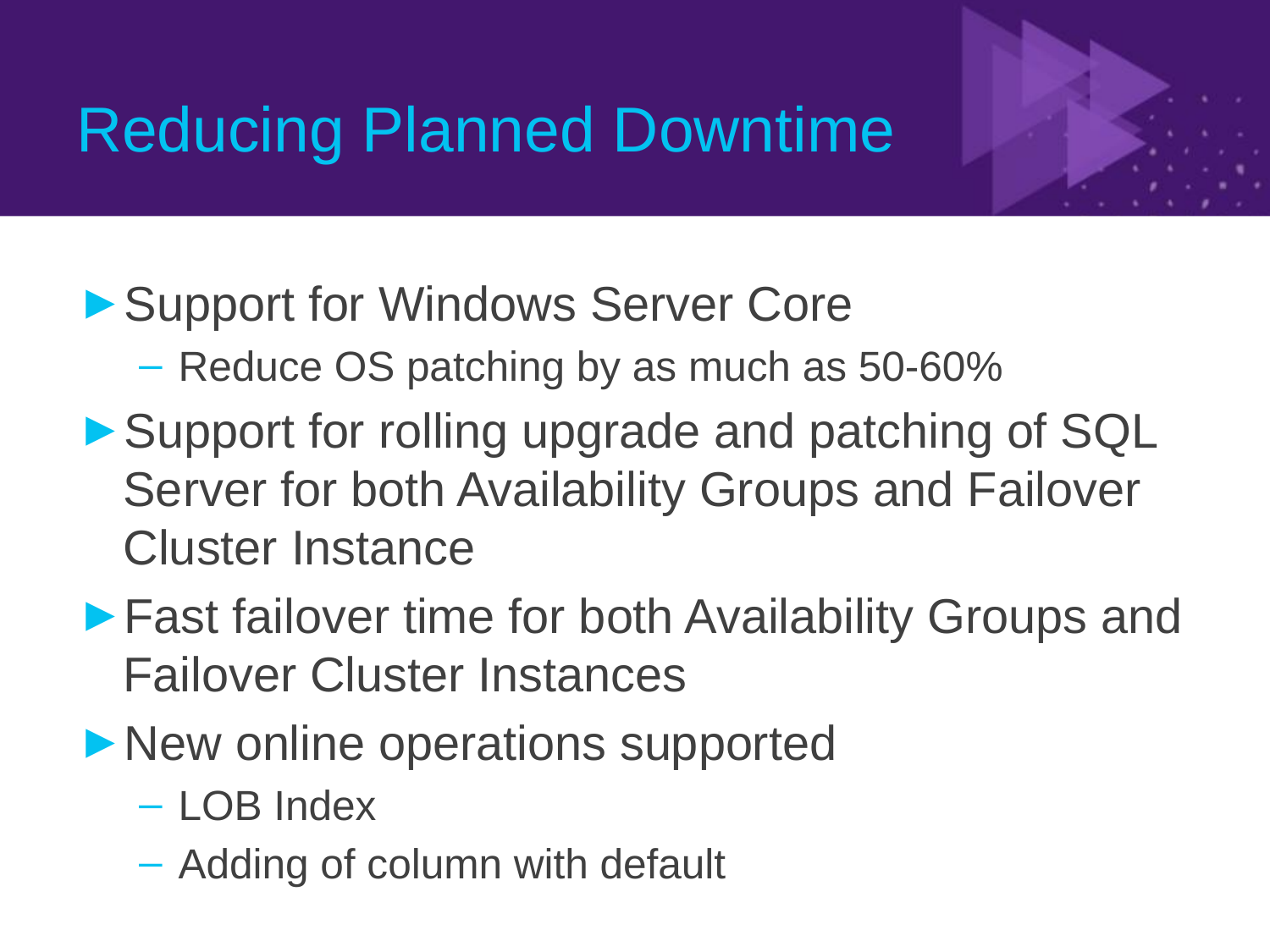

# Reducing Planned Downtime
Support for Windows Server Core
Reduce OS patching by as much as 50-60%
Support for rolling upgrade and patching of SQL Server for both Availability Groups and Failover Cluster Instance
Fast failover time for both Availability Groups and Failover Cluster Instances
New online operations supported
LOB Index
Adding of column with default